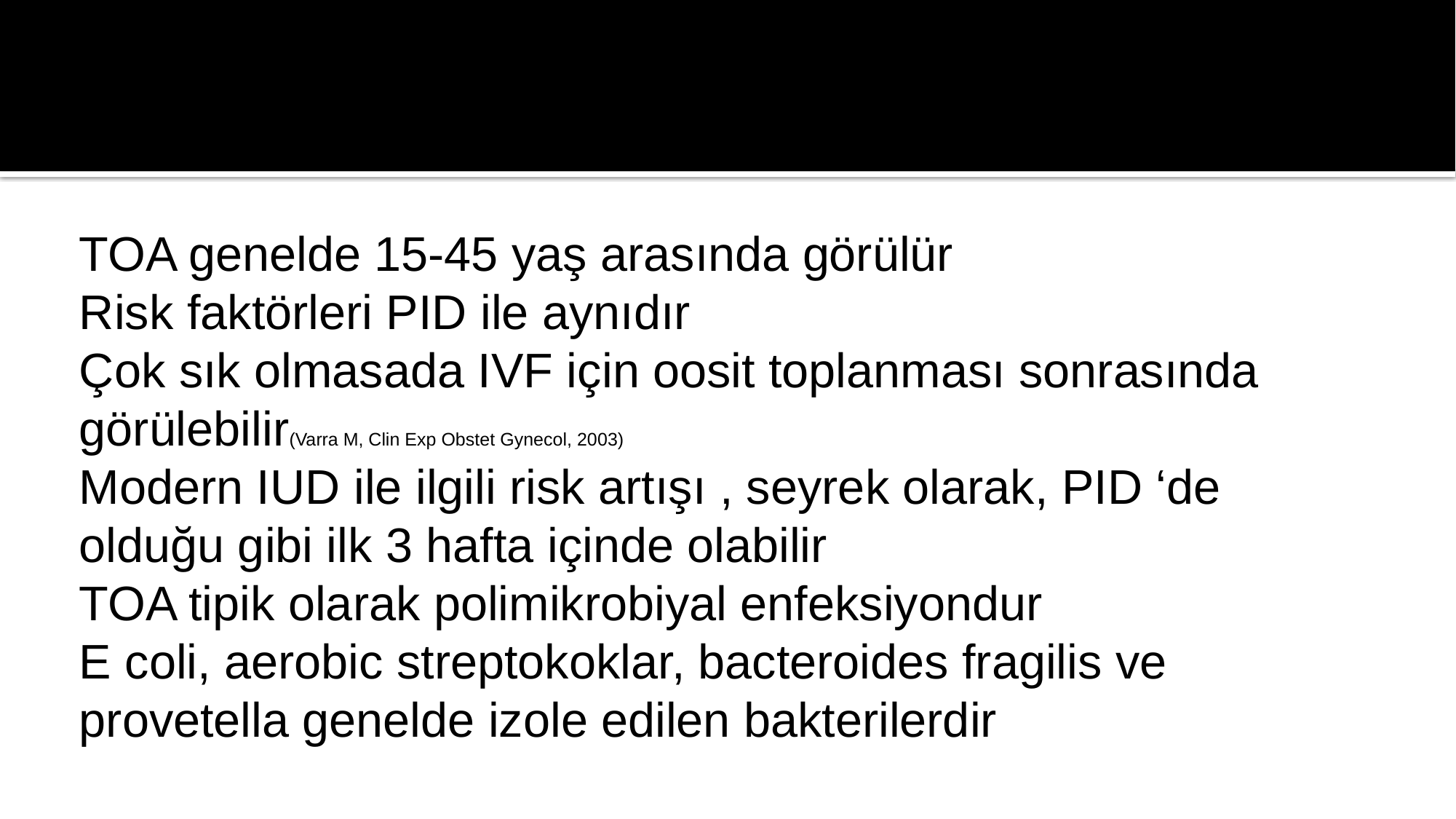

TOA genelde 15-45 yaş arasında görülür
Risk faktörleri PID ile aynıdır
Çok sık olmasada IVF için oosit toplanması sonrasında görülebilir(Varra M, Clin Exp Obstet Gynecol, 2003)
Modern IUD ile ilgili risk artışı , seyrek olarak, PID ‘de olduğu gibi ilk 3 hafta içinde olabilir
TOA tipik olarak polimikrobiyal enfeksiyondur
E coli, aerobic streptokoklar, bacteroides fragilis ve provetella genelde izole edilen bakterilerdir